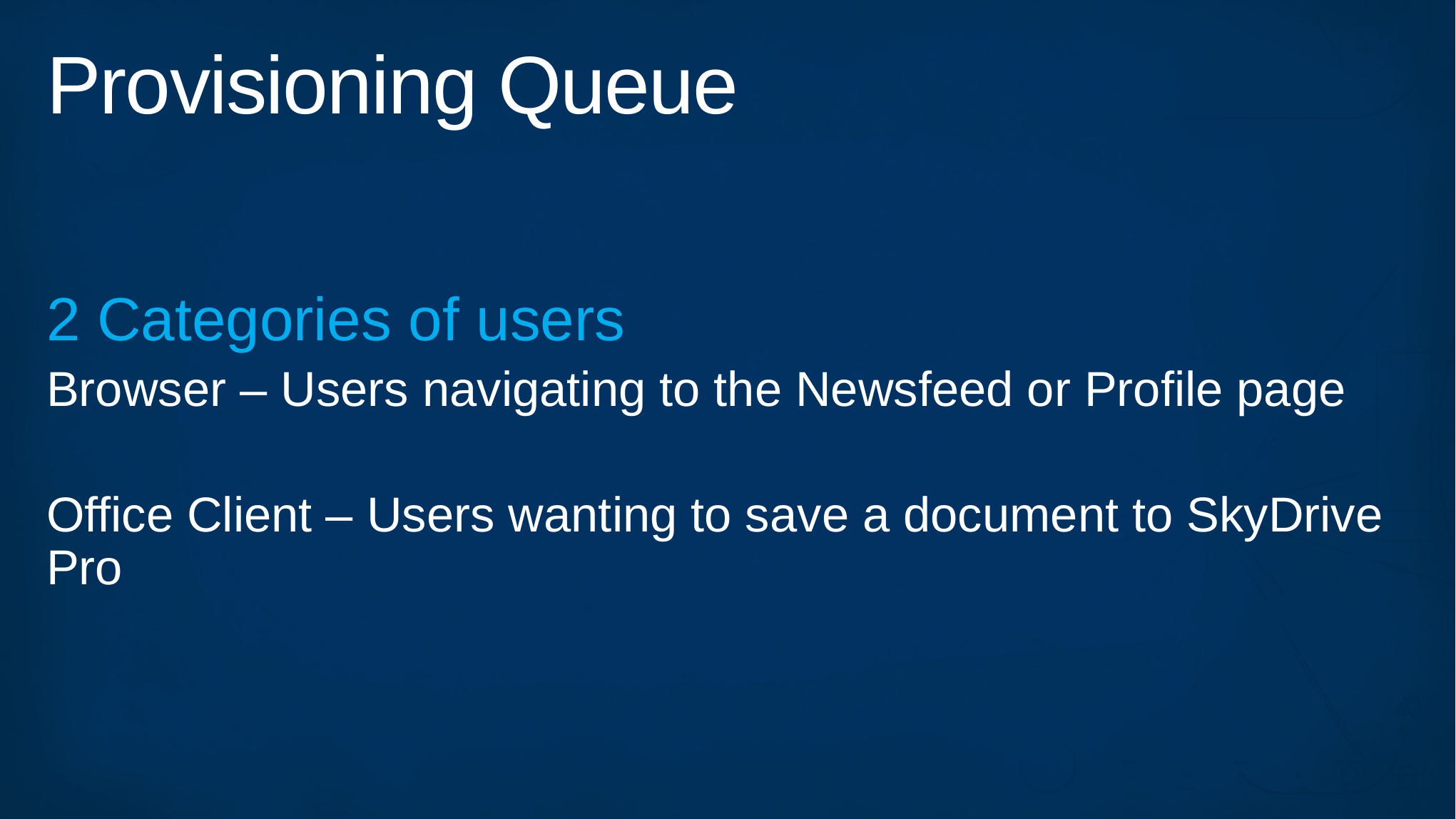

# Provisioning Queue

2 Categories of users
Browser – Users navigating to the Newsfeed or Profile page

Office Client – Users wanting to save a document to SkyDrive Pro